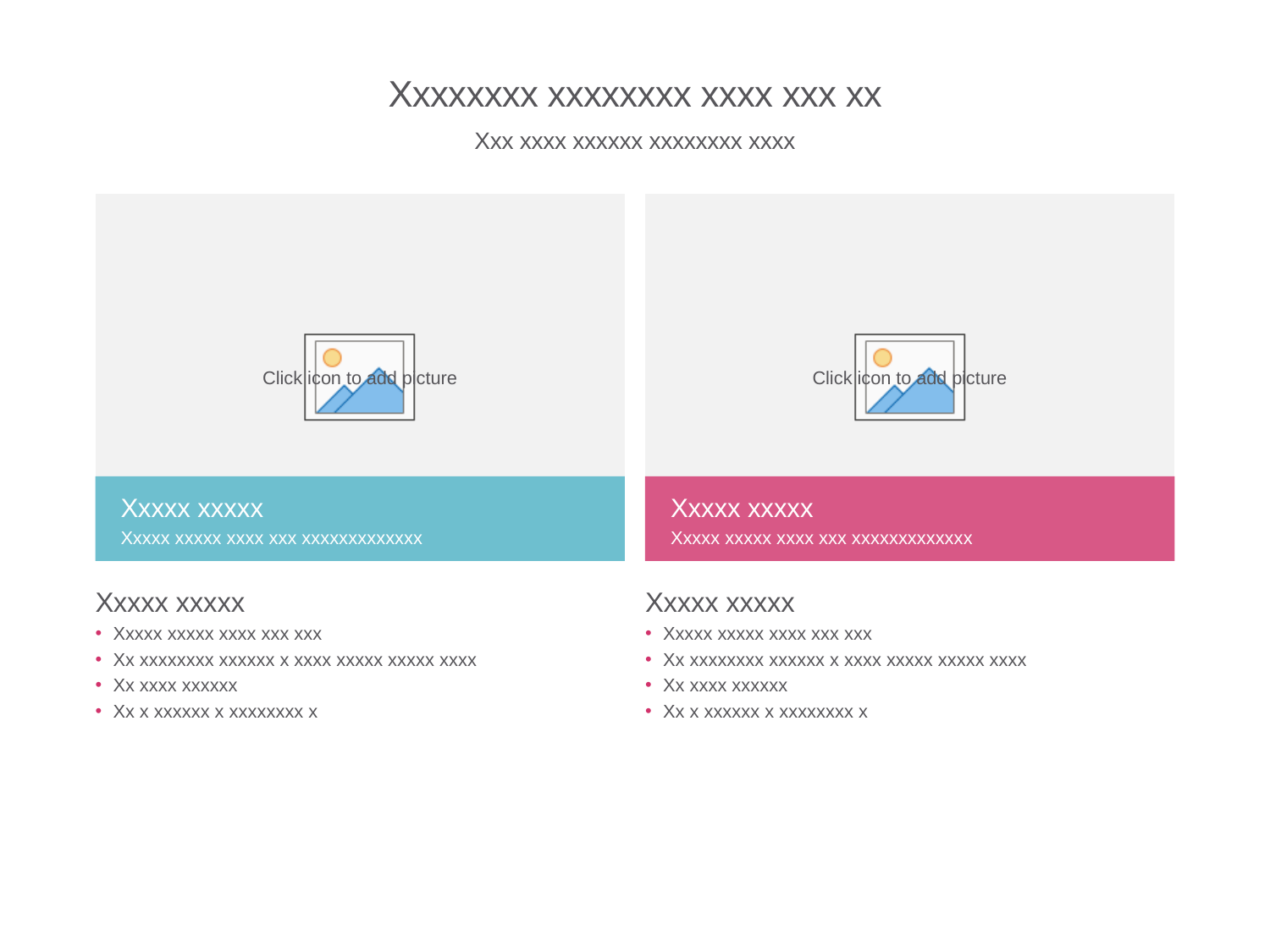

# Xxxxxxxx xxxxxxxx xxxx xxx xx
Xxx xxxx xxxxxx xxxxxxxx xxxx

Xxxxx xxxxx
Xxxxx xxxxx xxxx xxx xxxxxxxxxxxxx
Xxxxx xxxxx
Xxxxx xxxxx xxxx xxx xxxxxxxxxxxxx
Xxxxx xxxxx
Xxxxx xxxxx xxxx xxx xxx
Xx xxxxxxxx xxxxxx x xxxx xxxxx xxxxx xxxx
Xx xxxx xxxxxx
Xx x xxxxxx x xxxxxxxx x
Xxxxx xxxxx
Xxxxx xxxxx xxxx xxx xxx
Xx xxxxxxxx xxxxxx x xxxx xxxxx xxxxx xxxx
Xx xxxx xxxxxx
Xx x xxxxxx x xxxxxxxx x